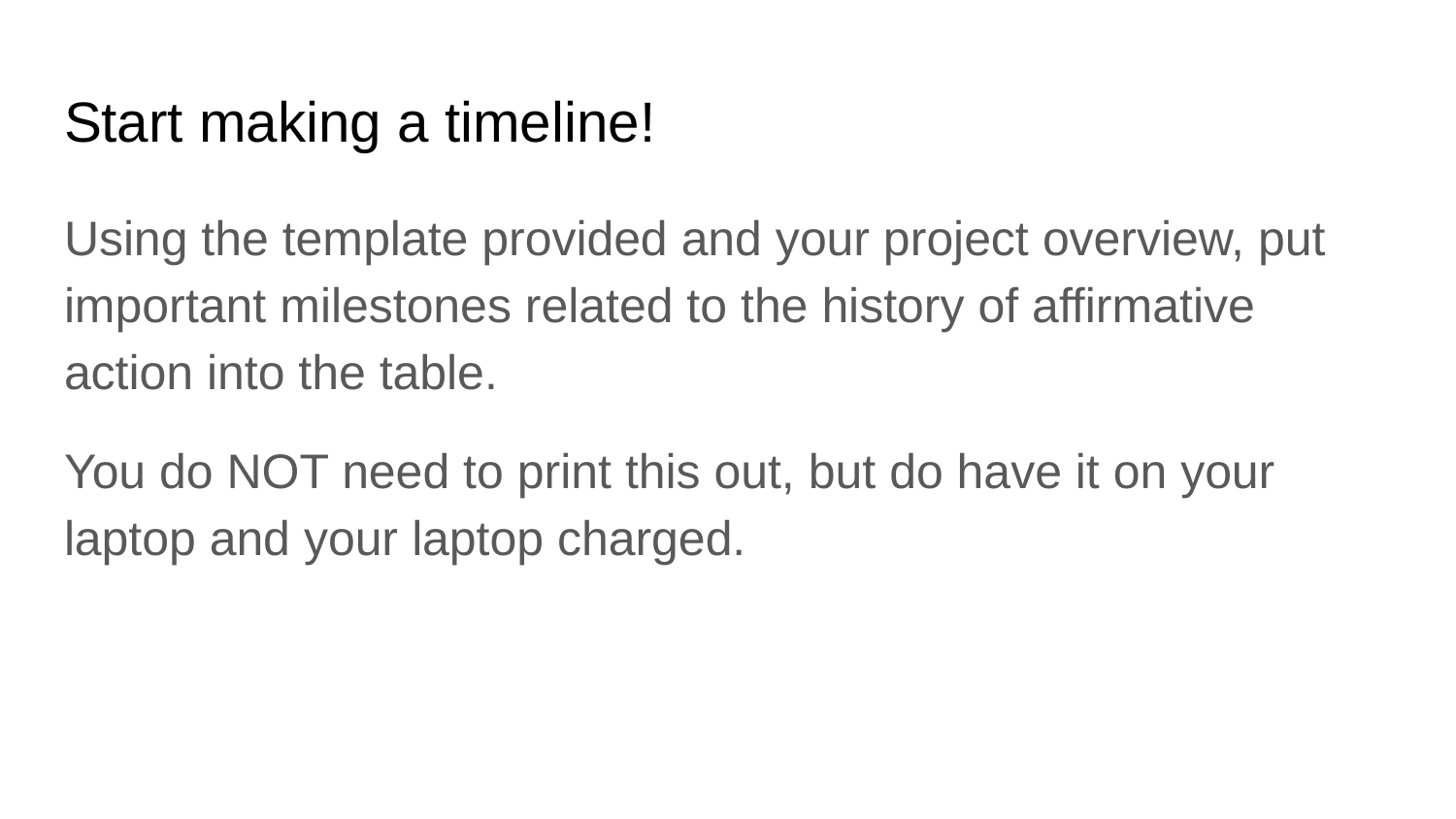

# Start making a timeline!
Using the template provided and your project overview, put important milestones related to the history of affirmative action into the table.
You do NOT need to print this out, but do have it on your laptop and your laptop charged.